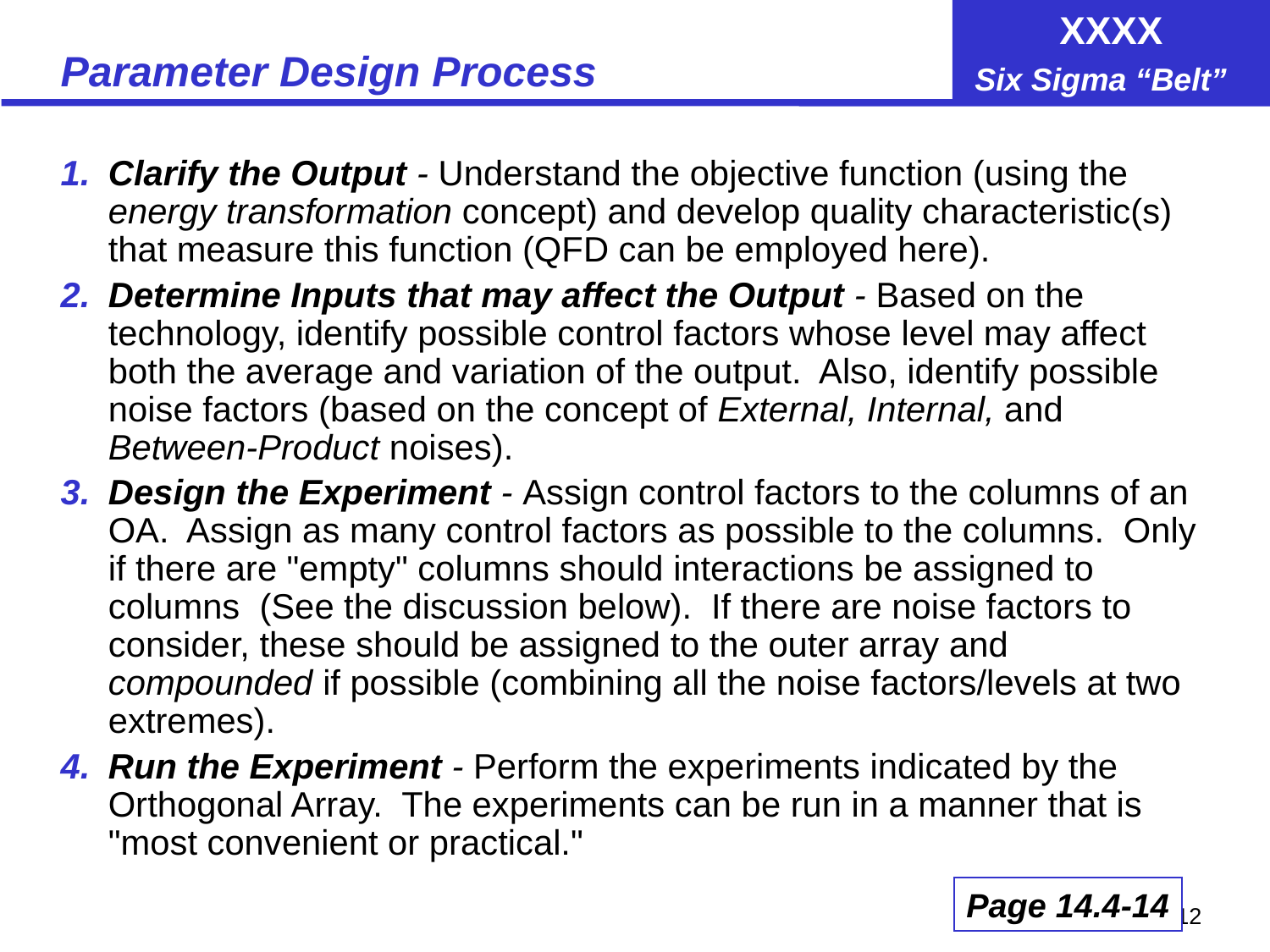

# Parameter Design Process
Clarify the Output - Understand the objective function (using the energy transformation concept) and develop quality characteristic(s) that measure this function (QFD can be employed here).
Determine Inputs that may affect the Output - Based on the technology, identify possible control factors whose level may affect both the average and variation of the output.  Also, identify possible noise factors (based on the concept of External, Internal, and Between-Product noises).
Design the Experiment - Assign control factors to the columns of an OA.  Assign as many control factors as possible to the columns.  Only if there are "empty" columns should interactions be assigned to columns  (See the discussion below).  If there are noise factors to consider, these should be assigned to the outer array and compounded if possible (combining all the noise factors/levels at two extremes).
Run the Experiment - Perform the experiments indicated by the Orthogonal Array.  The experiments can be run in a manner that is "most convenient or practical."
Page 14.4-14